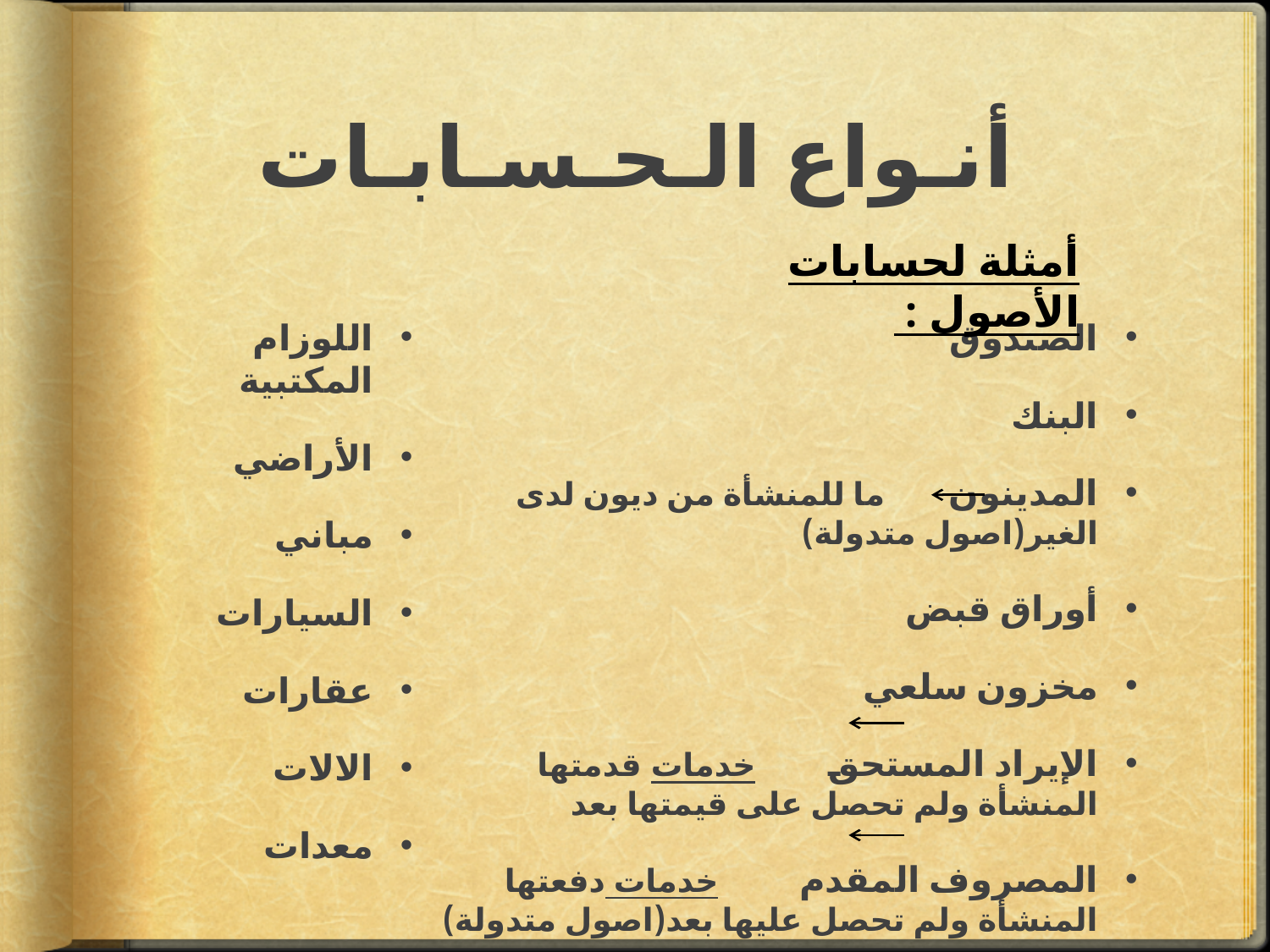

# أنـواع الـحـسـابـات
أمثلة لحسابات الأصول :
الصندوق
البنك
المدينون       ما للمنشأة من ديون لدى الغير(اصول متدولة)
أوراق قبض
مخزون سلعي
الإيراد المستحق        خدمات قدمتها المنشأة ولم تحصل على قيمتها بعد
المصروف المقدم         خدمات دفعتها المنشأة ولم تحصل عليها بعد(اصول متدولة)

اللوزام المكتبية
الأراضي
مباني
السيارات
عقارات
الالات
معدات